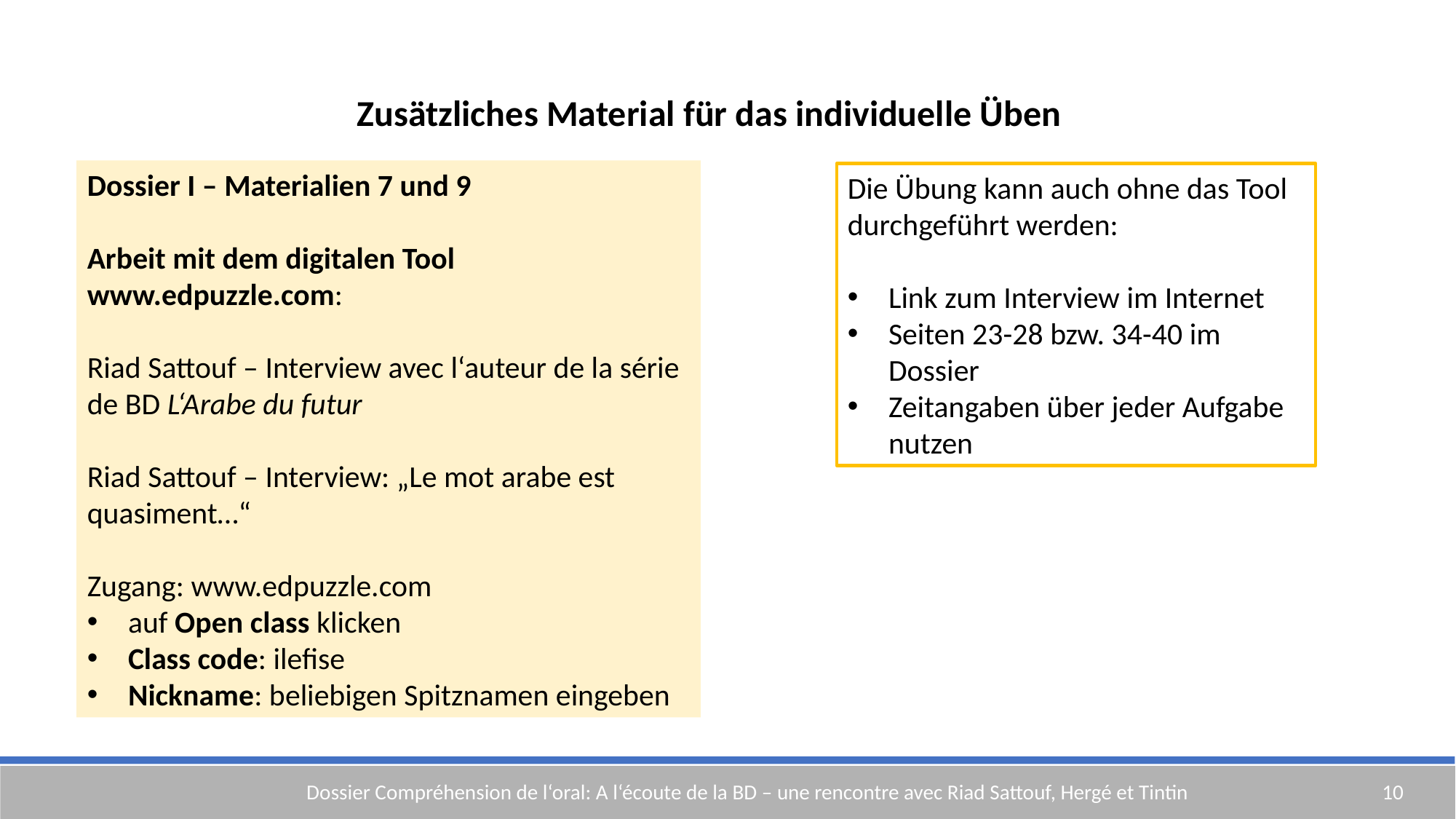

Zusätzliches Material für das individuelle Üben

Dossier I – Materialien 7 und 9

Arbeit mit dem digitalen Tool www.edpuzzle.com:

Riad Sattouf – Interview avec l‘auteur de la série de BD L‘Arabe du futur

Riad Sattouf – Interview: „Le mot arabe est quasiment…“

Zugang: www.edpuzzle.com
auf Open class klicken
Class code: ilefise
Nickname: beliebigen Spitznamen eingeben
Die Übung kann auch ohne das Tool durchgeführt werden:

Link zum Interview im Internet
Seiten 23-28 bzw. 34-40 im Dossier
Zeitangaben über jeder Aufgabe nutzen